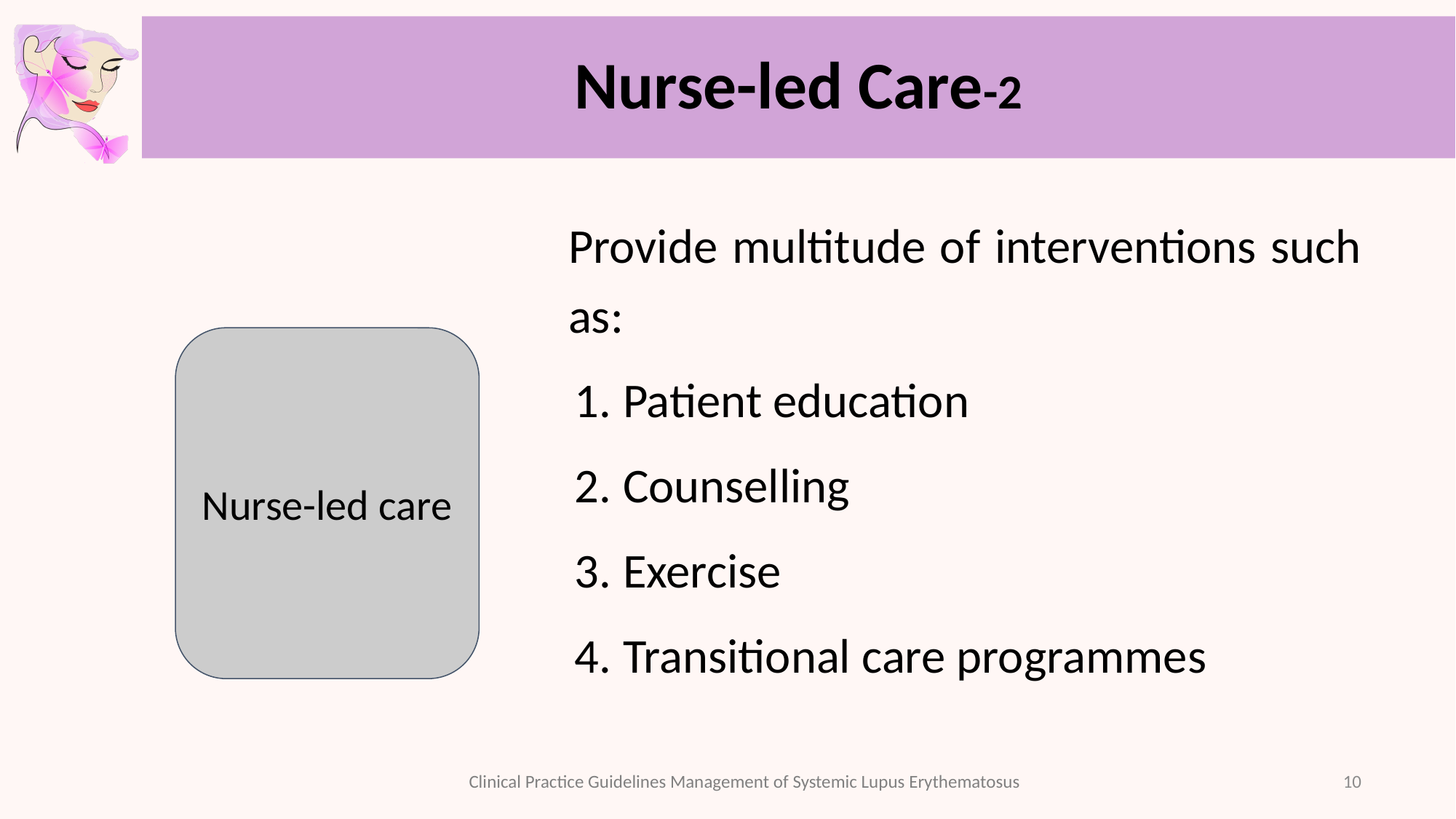

# Nurse-led Care-2
Provide multitude of interventions such as:
Patient education
Counselling
Exercise
Transitional care programmes

Nurse-led care
10